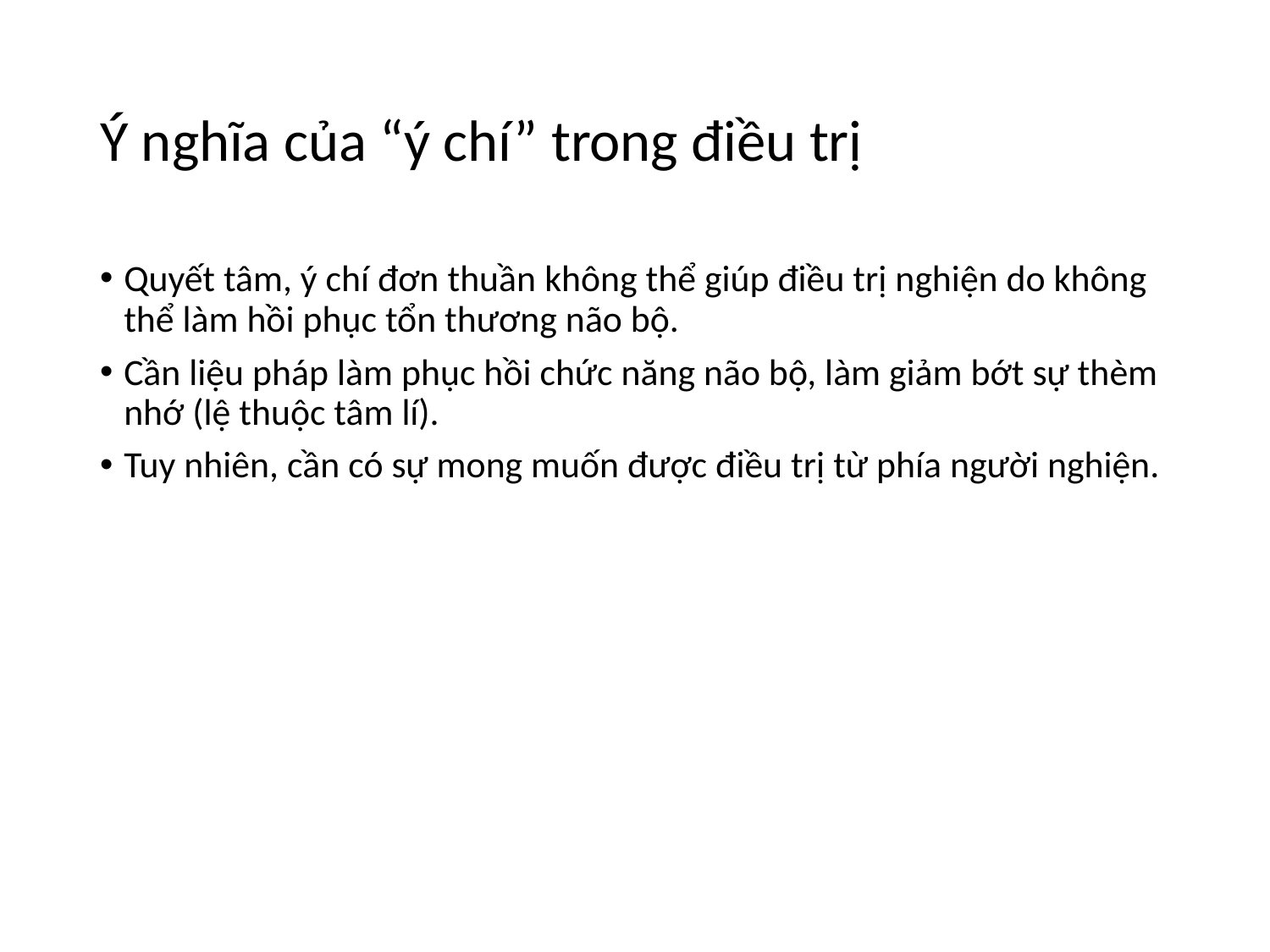

# Ý nghĩa của “ý chí” trong điều trị
Quyết tâm, ý chí đơn thuần không thể giúp điều trị nghiện do không thể làm hồi phục tổn thương não bộ.
Cần liệu pháp làm phục hồi chức năng não bộ, làm giảm bớt sự thèm nhớ (lệ thuộc tâm lí).
Tuy nhiên, cần có sự mong muốn được điều trị từ phía người nghiện.